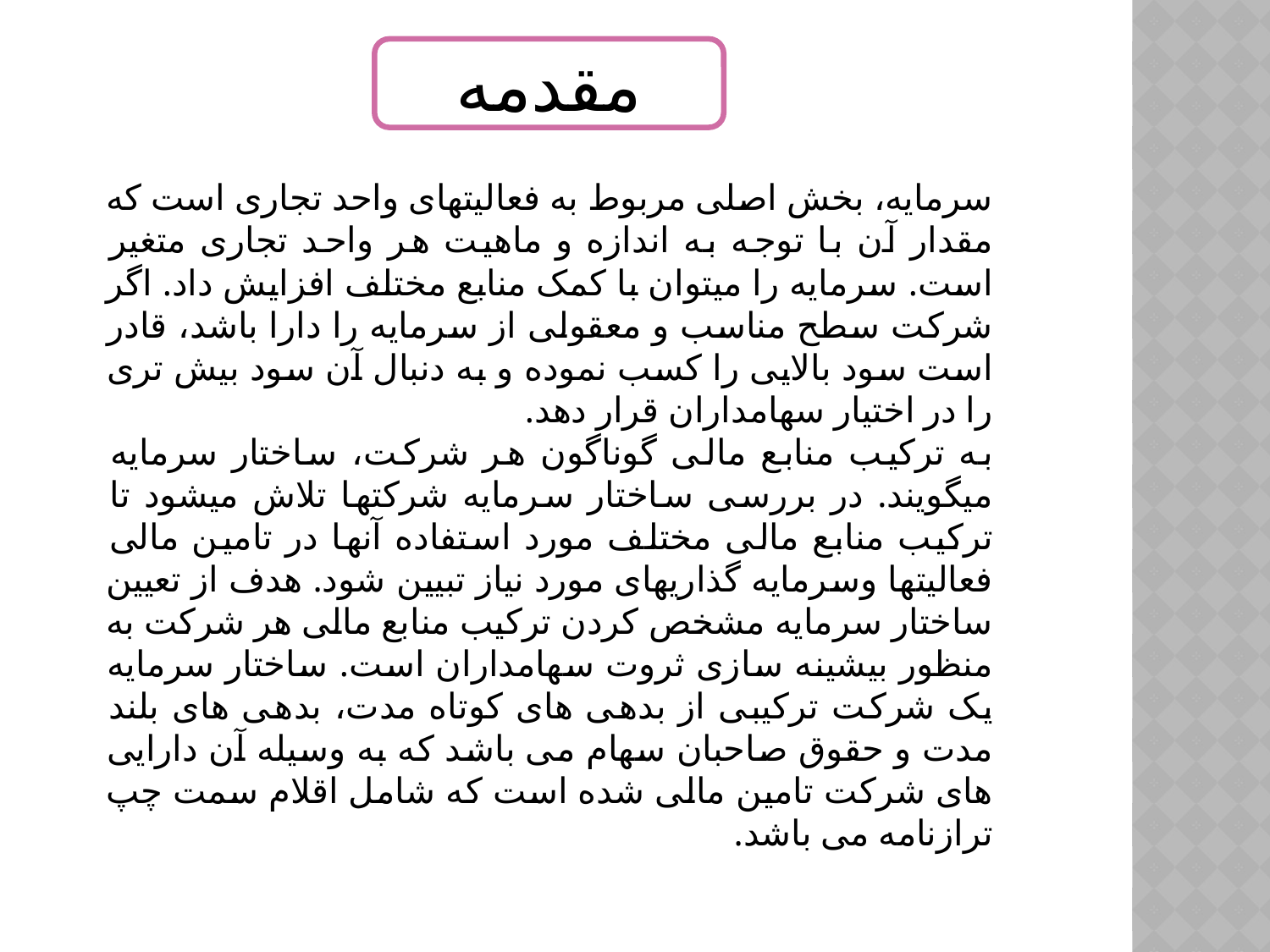

مقدمه
سرمایه، بخش اصلی مربوط به فعالیت­های واحد تجاری است که مقدار آن با توجه به اندازه و ماهیت هر واحد تجاری متغیر است. سرمایه را می­توان با کمک منابع مختلف افزایش داد. اگر شرکت سطح مناسب و معقولی از سرمایه را دارا باشد، قادر است سود بالایی را کسب نموده و به دنبال آن سود بیش تری را در اختیار سهامداران قرار دهد.
به ترکیب منابع مالی گوناگون هر شرکت، ساختار سرمایه میگویند. در بررسی ساختار سرمایه شرکتها تلاش میشود تا ترکیب منابع مالی مختلف مورد استفاده آنها در تامین مالی فعالیتها وسرمایه گذاریهای مورد نیاز تبیین شود. هدف از تعیین ساختار سرمایه مشخص کردن ترکیب منابع مالی هر شرکت به منظور بیشینه سازی ثروت سهامداران است. ساختار سرمایه یک شرکت ترکیبی از بدهی های کوتاه مدت، بدهی های بلند مدت و حقوق صاحبان سهام می باشد که به وسیله آن دارایی های شرکت تامین مالی شده است که شامل اقلام سمت چپ ترازنامه می باشد.